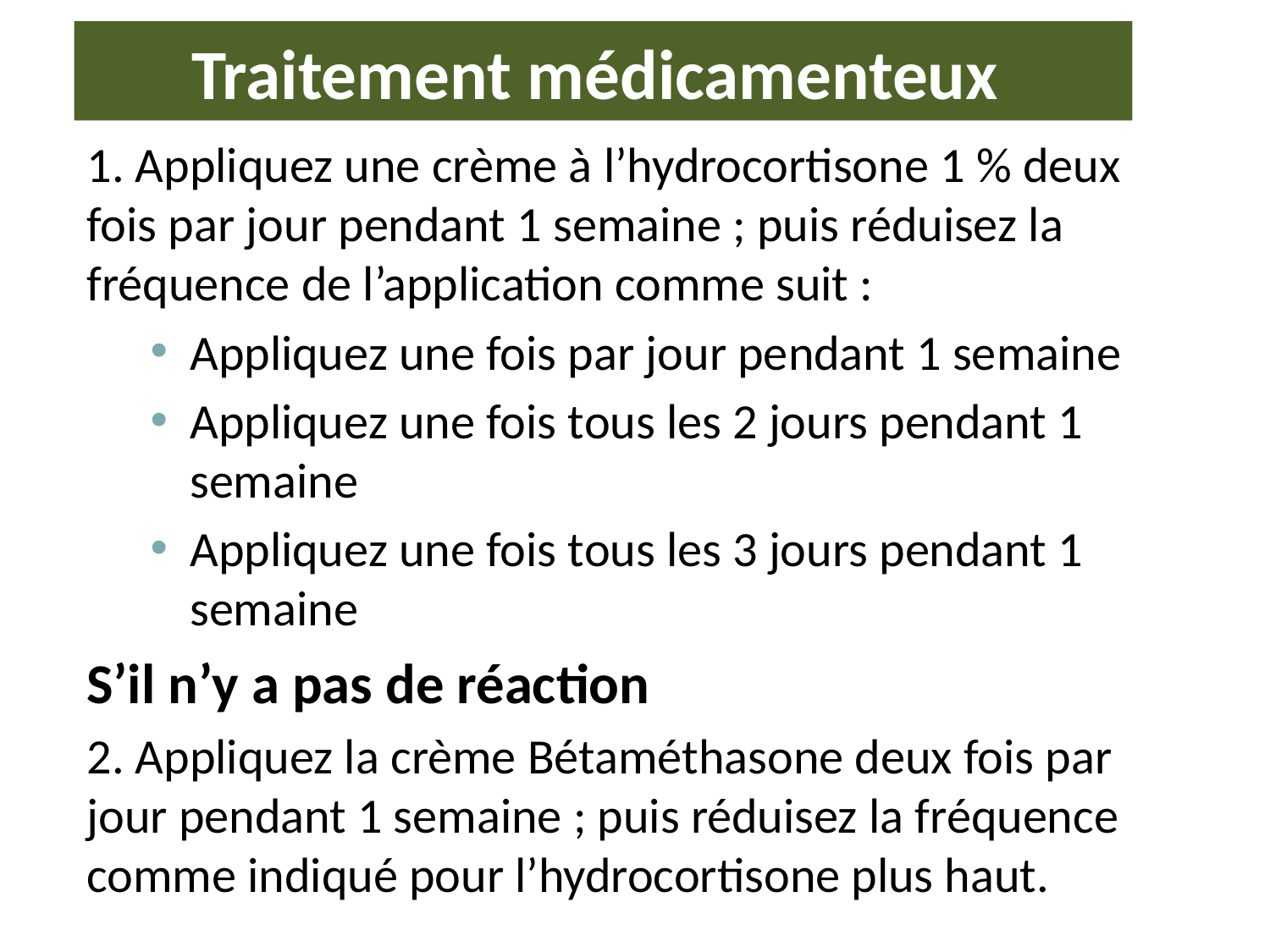

# Traitement médicamenteux
1. Appliquez une crème à l’hydrocortisone 1 % deux fois par jour pendant 1 semaine ; puis réduisez la fréquence de l’application comme suit :
Appliquez une fois par jour pendant 1 semaine
Appliquez une fois tous les 2 jours pendant 1 semaine
Appliquez une fois tous les 3 jours pendant 1 semaine
S’il n’y a pas de réaction
2. Appliquez la crème Bétaméthasone deux fois par jour pendant 1 semaine ; puis réduisez la fréquence comme indiqué pour l’hydrocortisone plus haut.